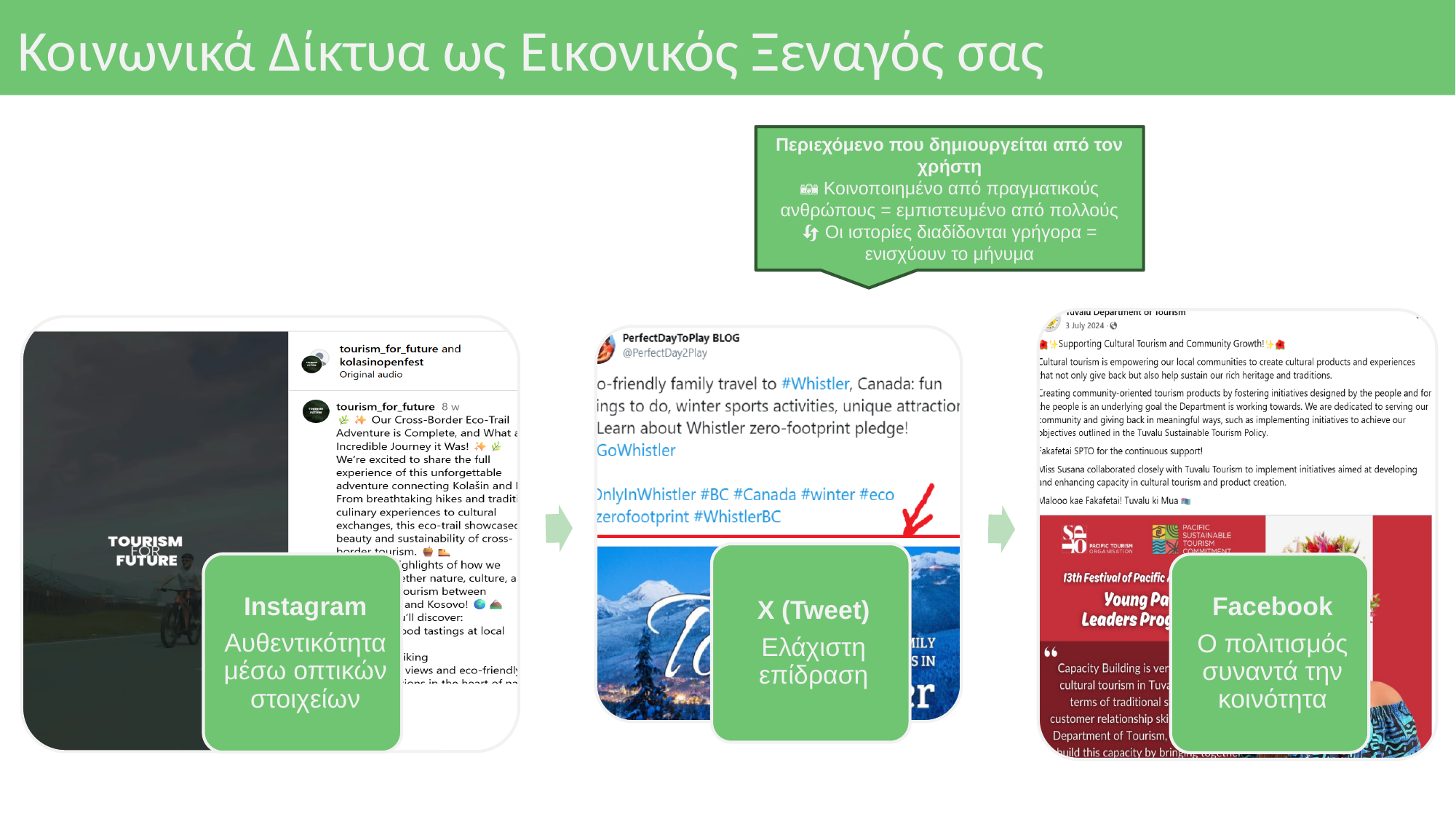

# Κοινωνικά Δίκτυα ως Εικονικός Ξεναγός σας
Περιεχόμενο που δημιουργείται από τον χρήστη
📷 Κοινοποιημένο από πραγματικούς ανθρώπους = εμπιστευμένο από πολλούς
🔄 Οι ιστορίες διαδίδονται γρήγορα = ενισχύουν το μήνυμα
Instagram
Αυθεντικότητα μέσω οπτικών στοιχείων

X (Tweet)
Ελάχιστη επίδραση

Facebook
Ο πολιτισμός συναντά την κοινότητα